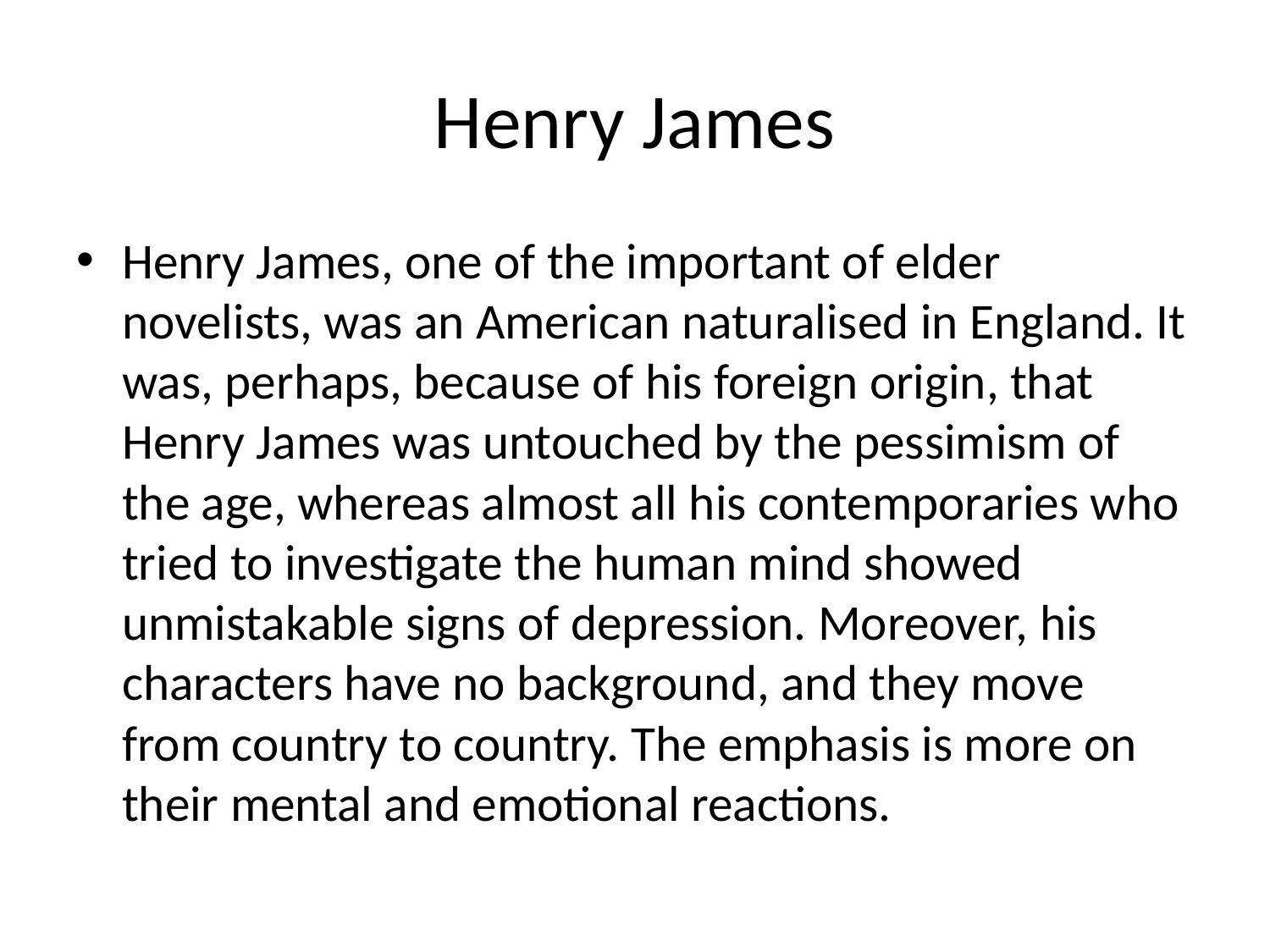

# Henry James
Henry James, one of the important of elder novelists, was an American naturalised in England. It was, perhaps, because of his foreign origin, that Henry James was untouched by the pessimism of the age, whereas almost all his contemporaries who tried to investigate the human mind showed unmistakable signs of depression. Moreover, his characters have no background, and they move from country to country. The emphasis is more on their mental and emotional reactions.